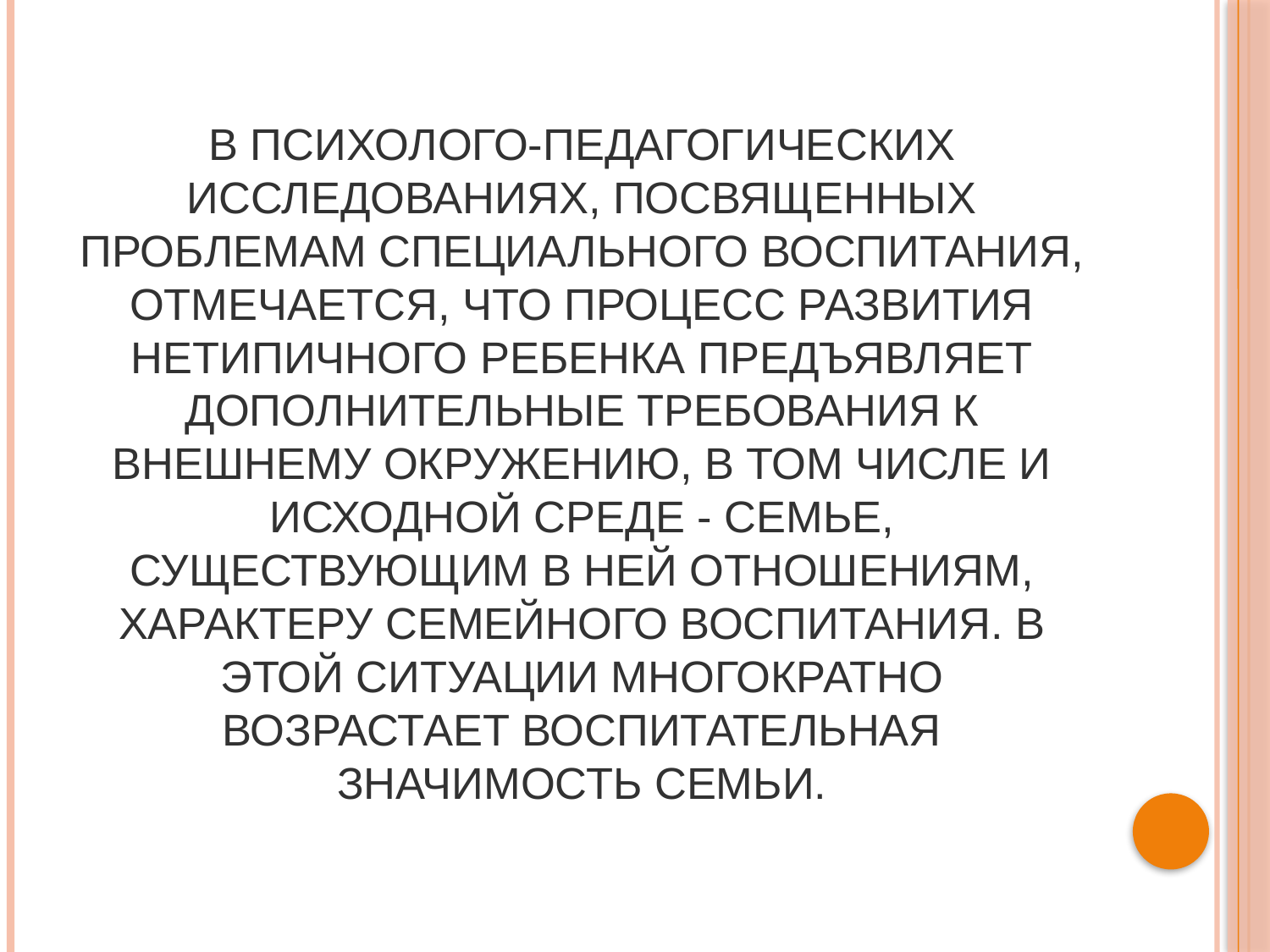

# В психолого-педагогических исследованиях, посвященных проблемам специального воспитания, отмечается, что процесс развития нетипичного ребенка предъявляет дополнительные требования к внешнему окружению, в том числе и исходной среде - семье, существующим в ней отношениям, характеру семейного воспитания. В этой ситуации многократно возрастает воспитательная значимость семьи.